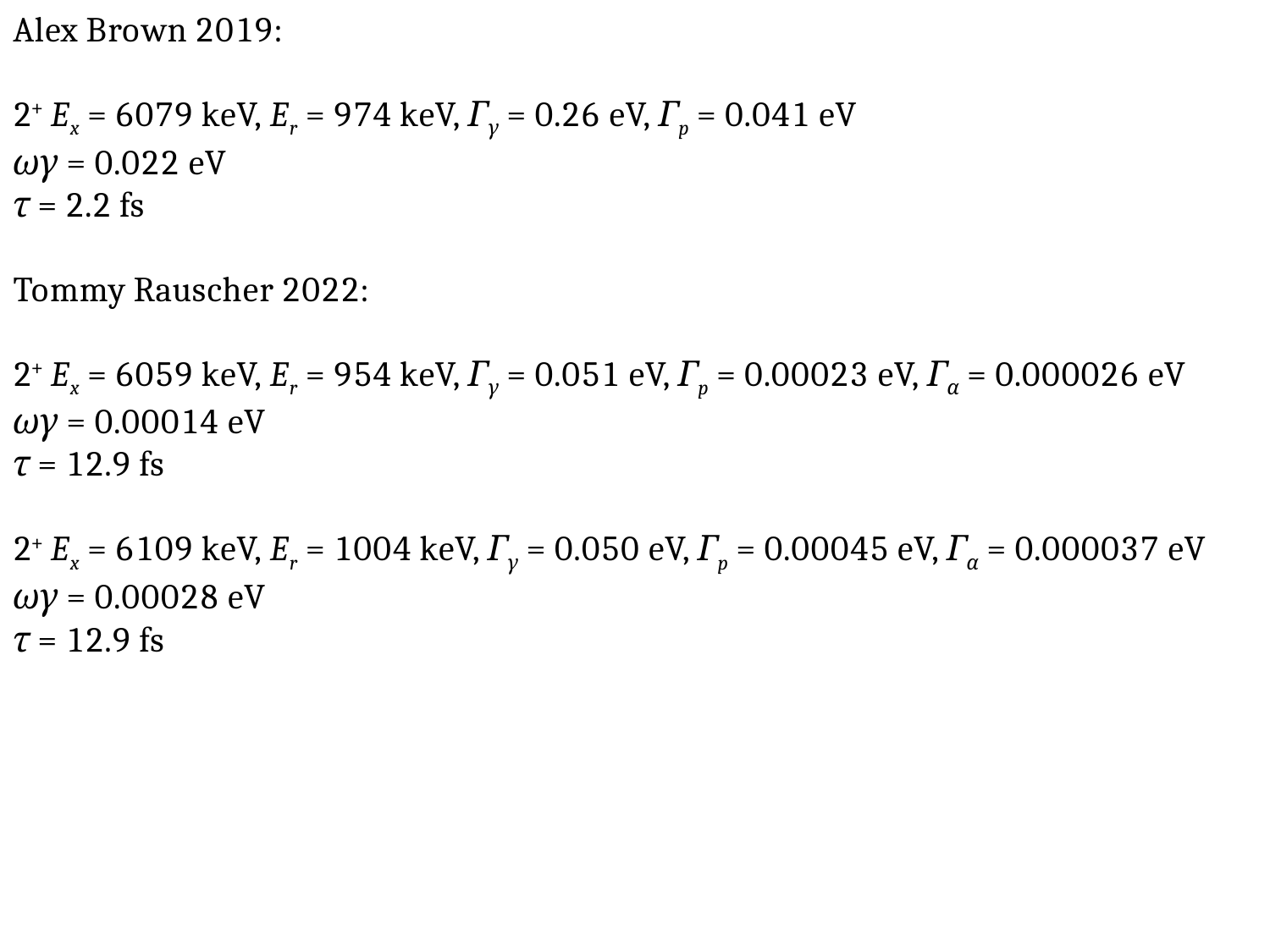

Alex Brown 2019:

2+ Ex = 6079 keV, Er = 974 keV, Γγ = 0.26 eV, Γp = 0.041 eV
ωγ = 0.022 eV
τ = 2.2 fs

Tommy Rauscher 2022:

2+ Ex = 6059 keV, Er = 954 keV, Γγ = 0.051 eV, Γp = 0.00023 eV, Γα = 0.000026 eV
ωγ = 0.00014 eV
τ = 12.9 fs

2+ Ex = 6109 keV, Er = 1004 keV, Γγ = 0.050 eV, Γp = 0.00045 eV, Γα = 0.000037 eV
ωγ = 0.00028 eV
τ = 12.9 fs